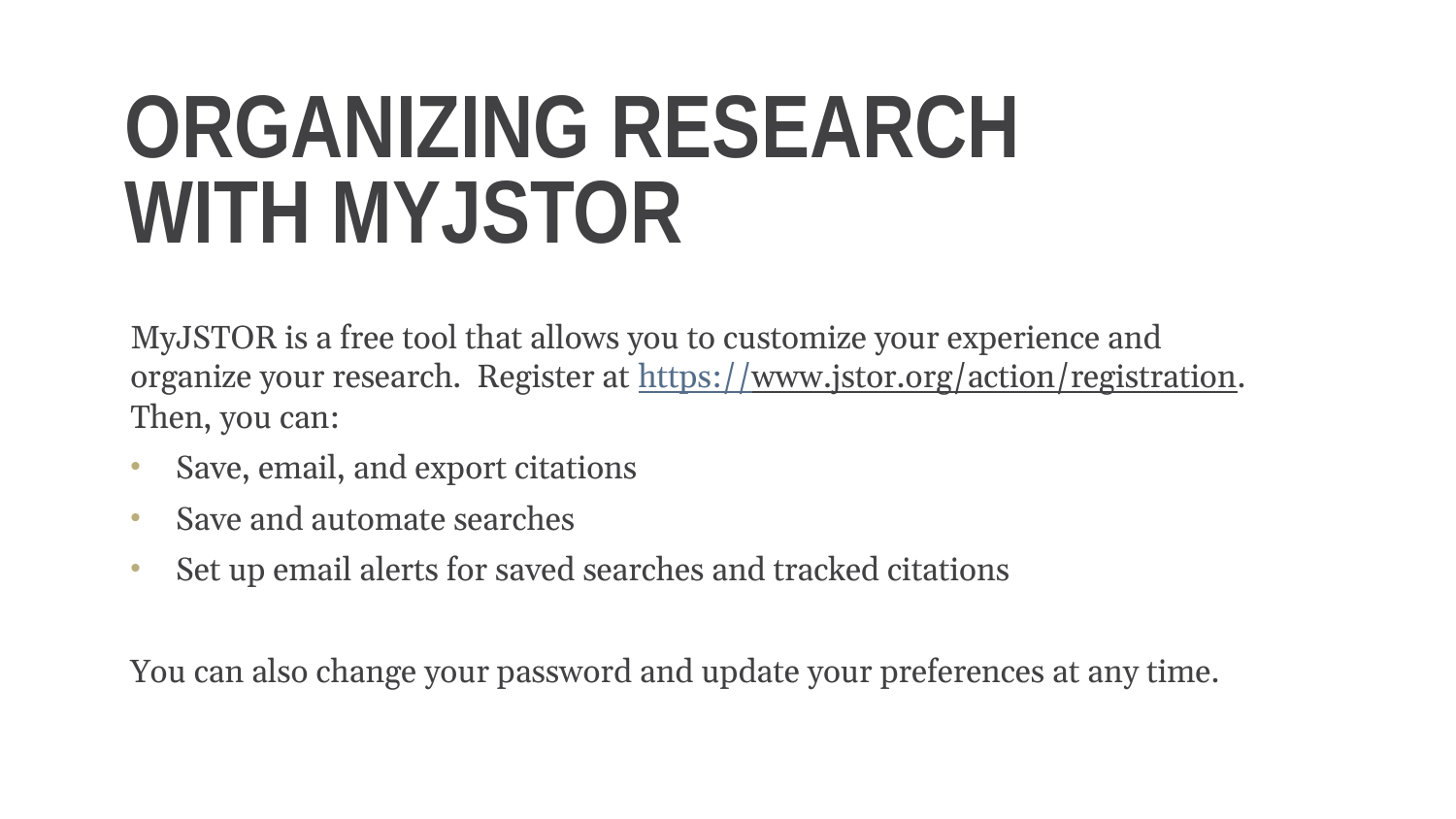

# Organizing research with myJSTOR
MyJSTOR is a free tool that allows you to customize your experience and organize your research.  Register at https://www.jstor.org/action/registration. Then, you can:
Save, email, and export citations
Save and automate searches
Set up email alerts for saved searches and tracked citations

You can also change your password and update your preferences at any time.